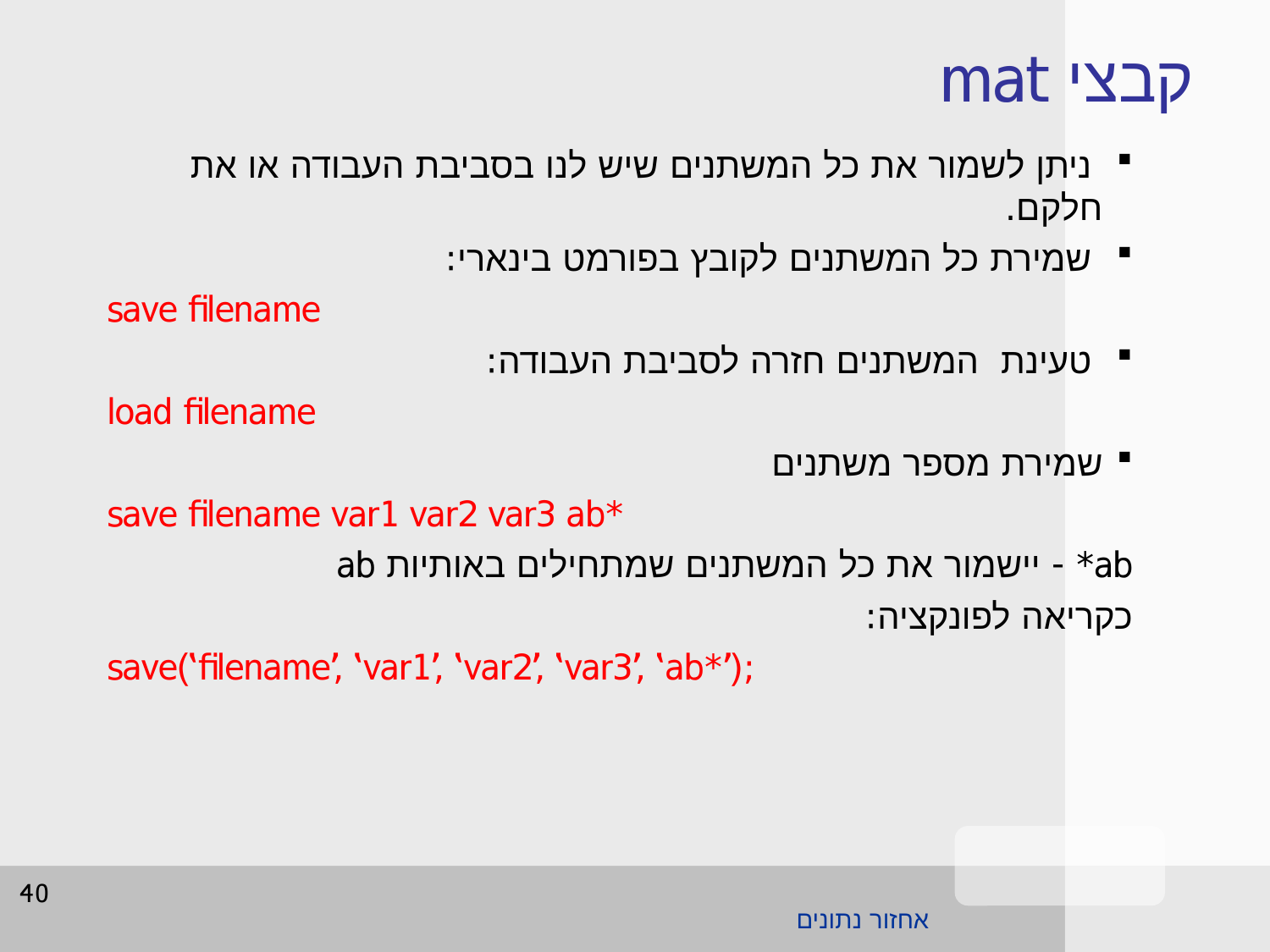

קבצי mat
 ניתן לשמור את כל המשתנים שיש לנו בסביבת העבודה או את חלקם.
 שמירת כל המשתנים לקובץ בפורמט בינארי:
save filename
 טעינת  המשתנים חזרה לסביבת העבודה:
load filename
שמירת מספר משתנים
save filename var1 var2 var3 ab*
ab* - יישמור את כל המשתנים שמתחילים באותיות ab
כקריאה לפונקציה:
save(‘filename’, ‘var1’, ‘var2’, ‘var3’, ‘ab*’);

40
אחזור נתונים